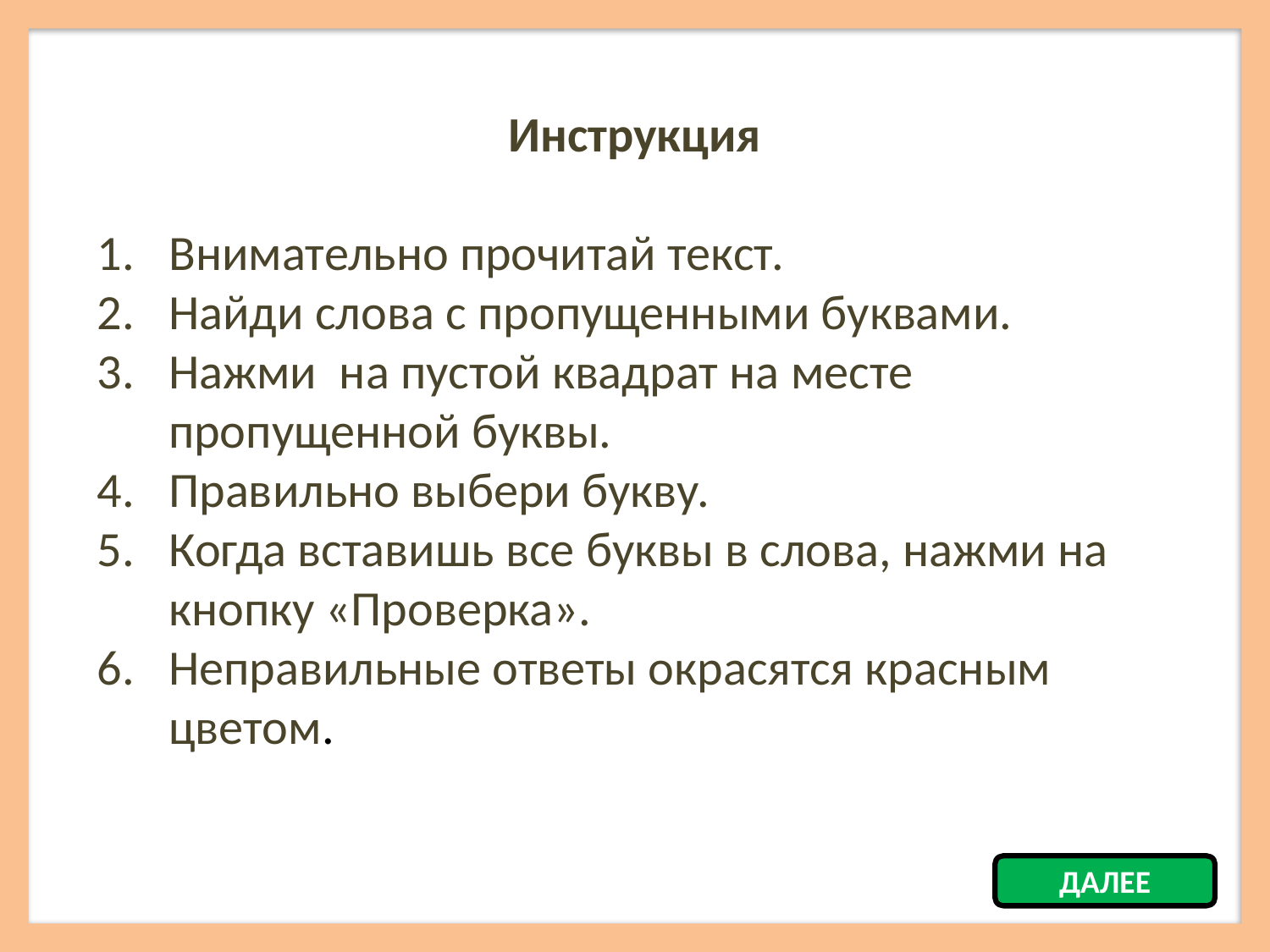

Инструкция

Внимательно прочитай текст.
Найди слова с пропущенными буквами.
Нажми  на пустой квадрат на месте пропущенной буквы.
Правильно выбери букву.
Когда вставишь все буквы в слова, нажми на кнопку «Проверка».
Неправильные ответы окрасятся красным цветом.

ДАЛЕЕ